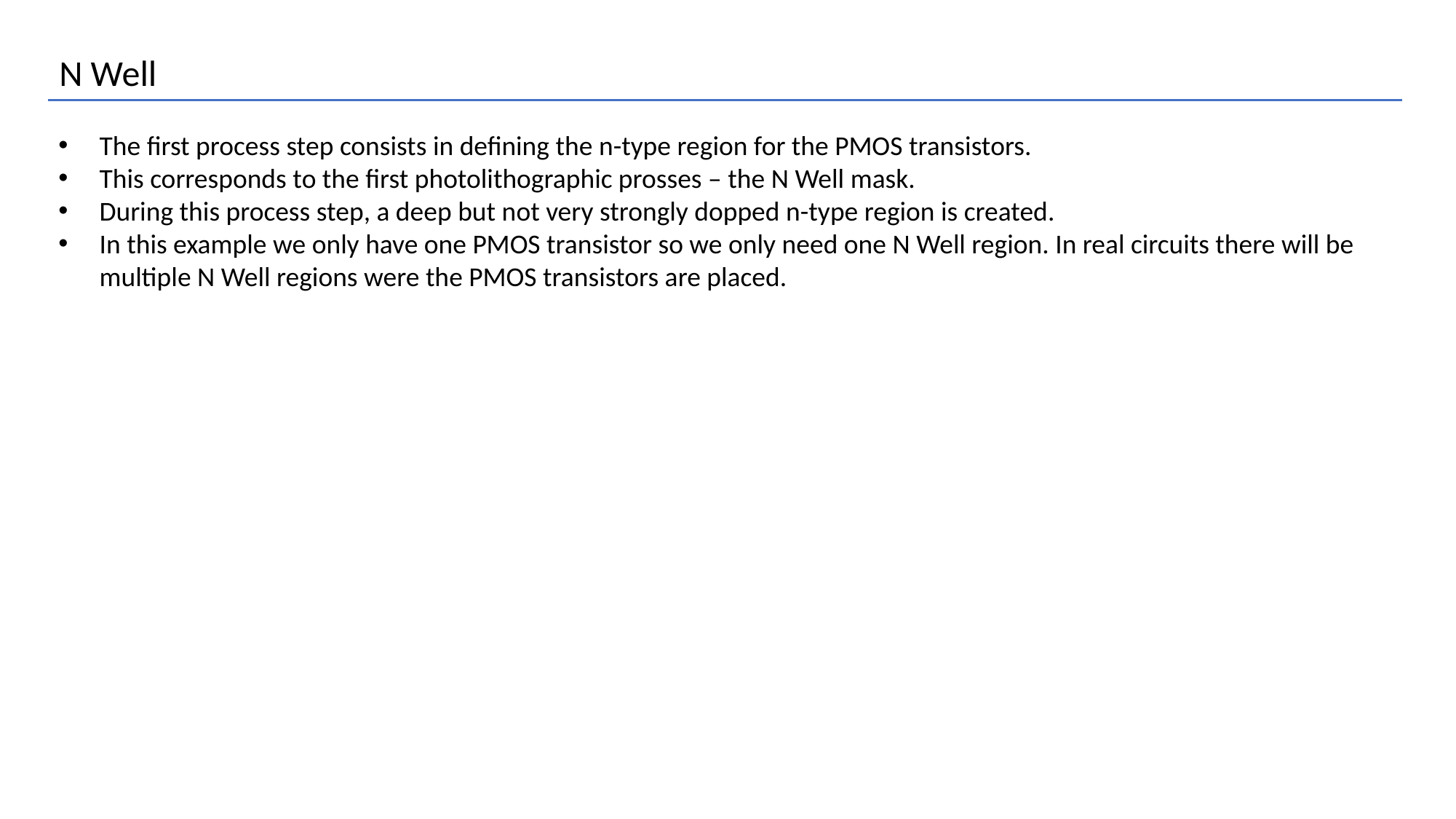

N Well
The first process step consists in defining the n-type region for the PMOS transistors.
This corresponds to the first photolithographic prosses – the N Well mask.
During this process step, a deep but not very strongly dopped n-type region is created.
In this example we only have one PMOS transistor so we only need one N Well region. In real circuits there will be multiple N Well regions were the PMOS transistors are placed.